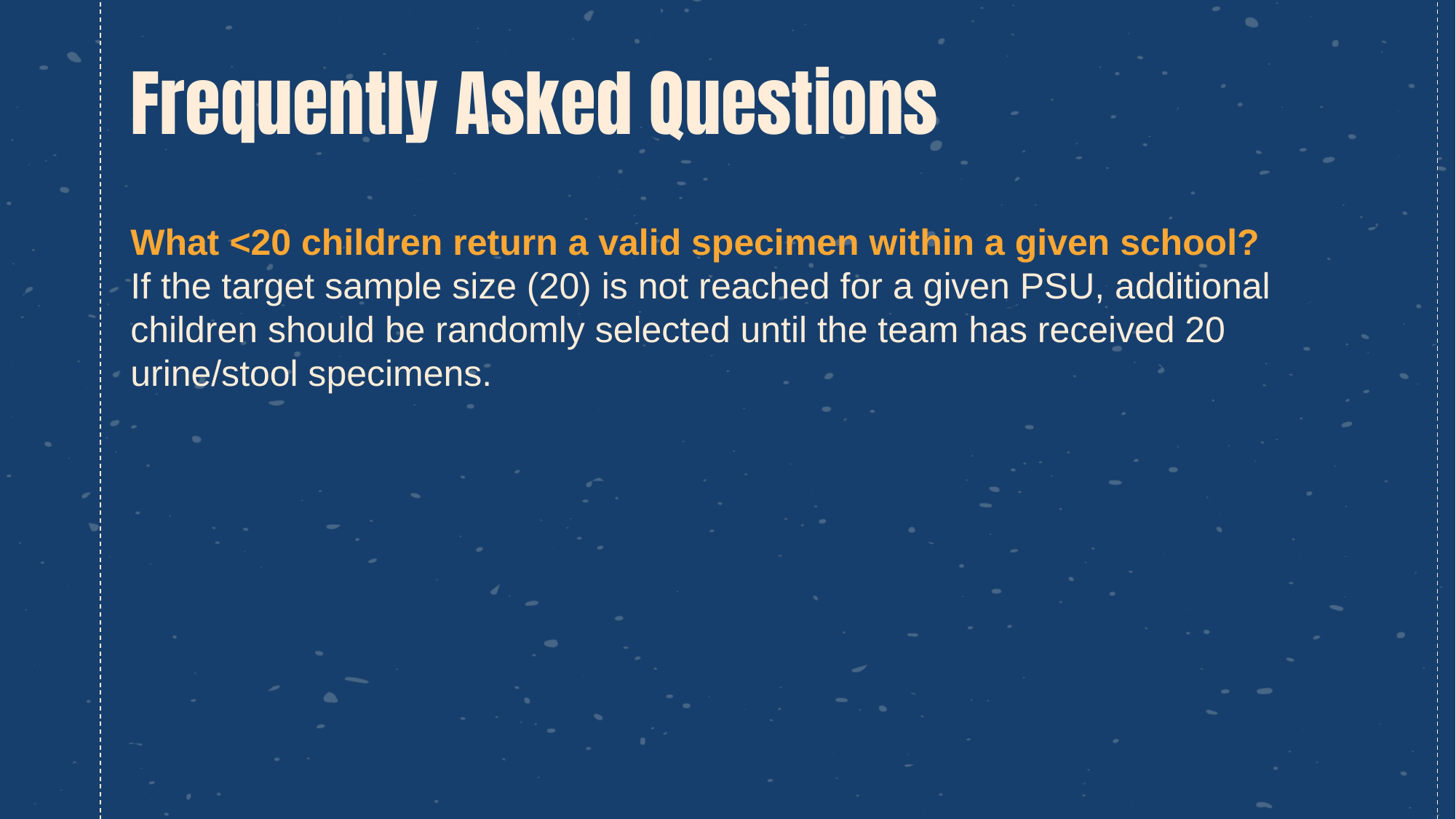

# Frequently Asked Questions
What <20 children return a valid specimen within a given school?
If the target sample size (20) is not reached for a given PSU, additional children should be randomly selected until the team has received 20 urine/stool specimens.